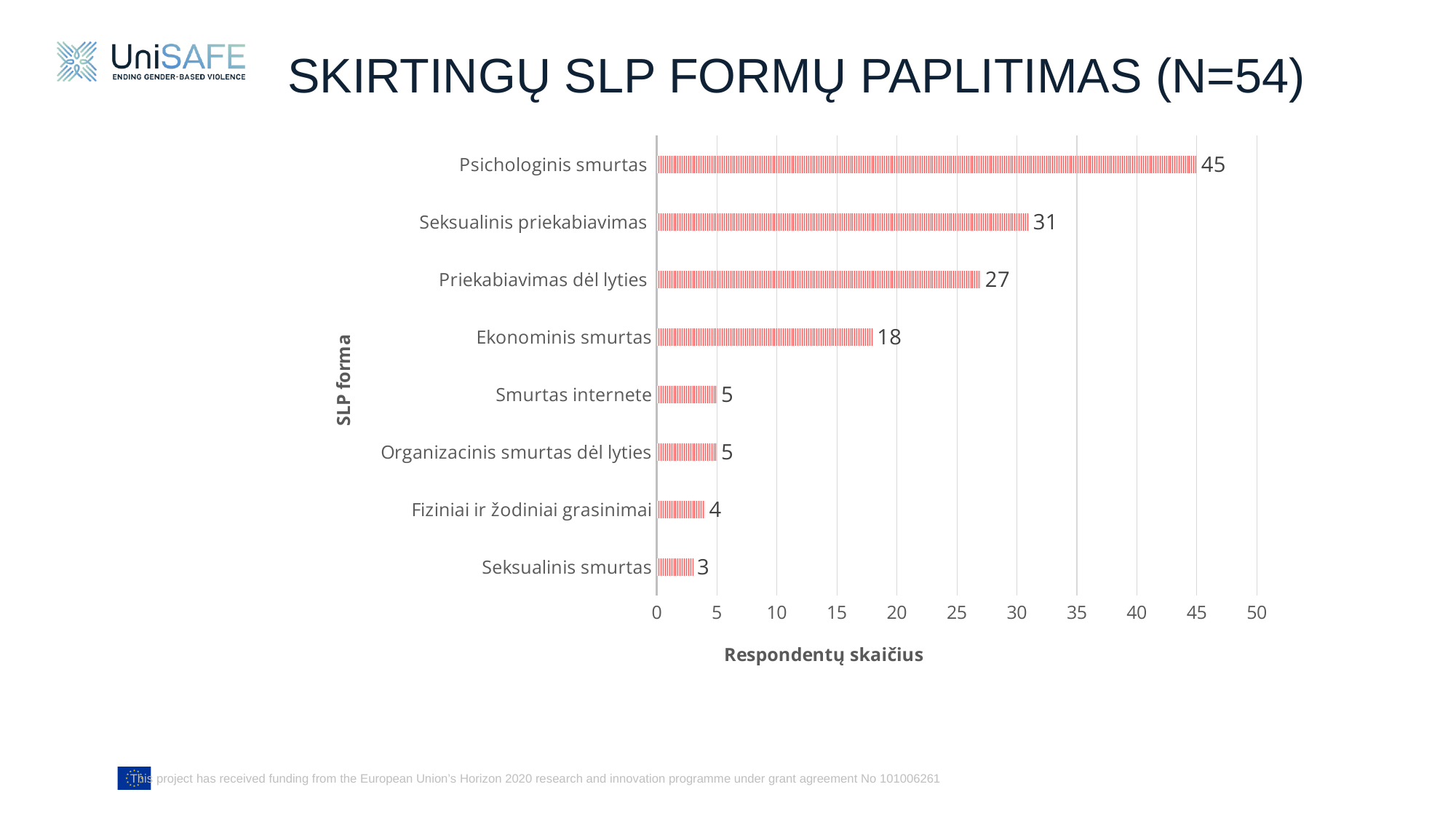

# SKIRTINGŲ SLP FORMŲ PAPLITIMAS (N=54)

### Chart

| Category |  |
|---|---|
| Seksualinis smurtas | 3.0 |
| Fiziniai ir žodiniai grasinimai | 4.0 |
| Organizacinis smurtas dėl lyties | 5.0 |
| Smurtas internete | 5.0 |
| Ekonominis smurtas | 18.0 |
| Priekabiavimas dėl lyties  | 27.0 |
| Seksualinis priekabiavimas  | 31.0 |
| Psichologinis smurtas  | 45.0 |